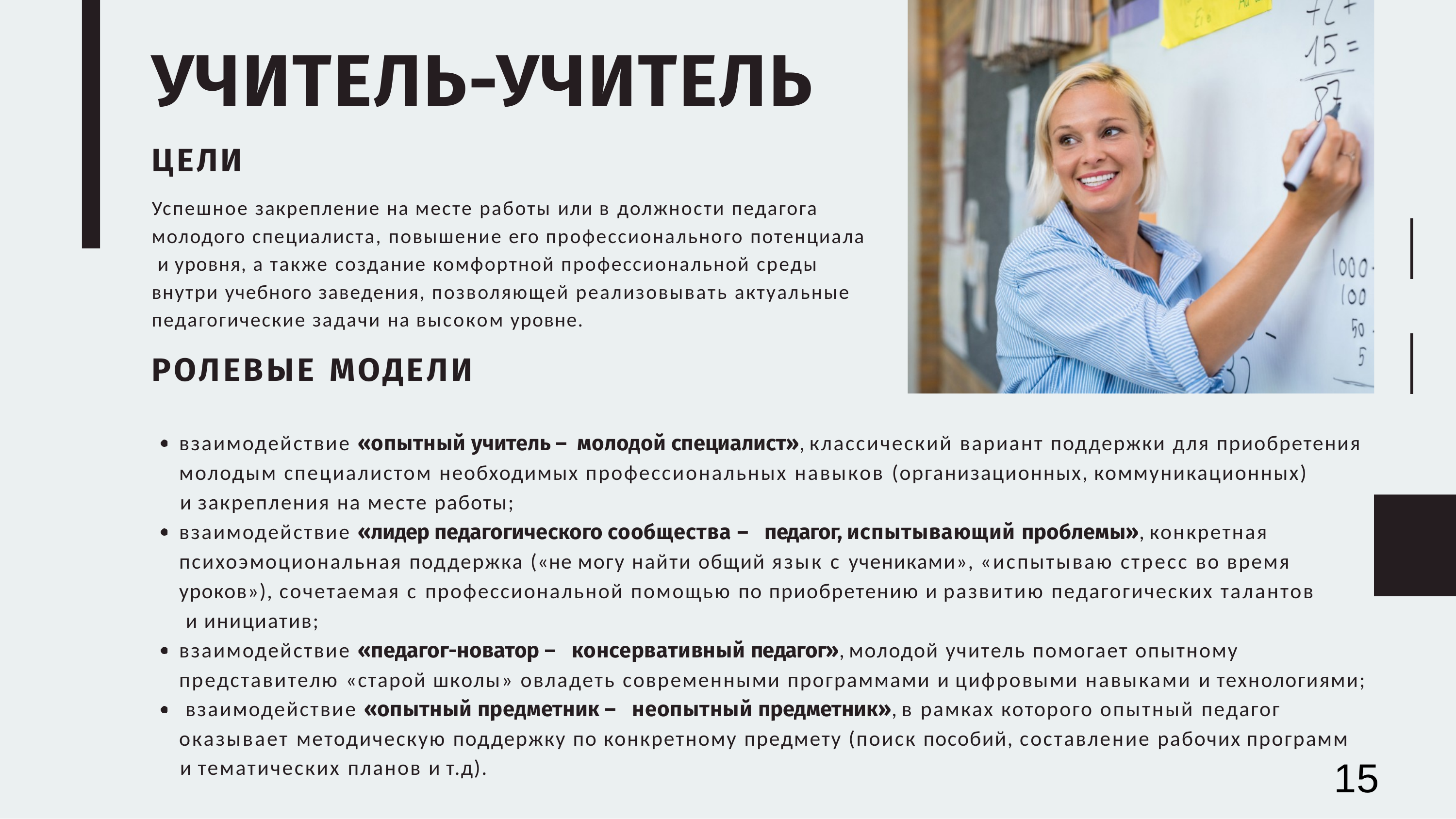

# УЧИТЕЛЬ-УЧИТЕЛЬ
ЦЕЛИ
Успешное закрепление на месте работы или в должности педагога  молодого специалиста, повышение его профессионального потенциала  и уровня, а также создание комфортной профессиональной среды  внутри учебного заведения, позволяющей реализовывать актуальные  педагогические задачи на высоком уровне.
РОЛЕВЫЕ МОДЕЛИ

взаимодействие «опытный учитель – молодой специалист», классический вариант поддержки для приобретения  молодым специалистом необходимых профессиональных навыков (организационных, коммуникационных)
и закрепления на месте работы;
взаимодействие «лидер педагогического сообщества – педагог, испытывающий проблемы», конкретная  психоэмоциональная поддержка («не могу найти общий язык с учениками», «испытываю стресс во время  уроков»), сочетаемая с профессиональной помощью по приобретению и развитию педагогических талантов  и инициатив;
взаимодействие «педагог-новатор – консервативный педагог», молодой учитель помогает опытному  представителю «старой школы» овладеть современными программами и цифровыми навыками и технологиями;  взаимодействие «опытный предметник – неопытный предметник», в рамках которого опытный педагог  оказывает методическую поддержку по конкретному предмету (поиск пособий, составление рабочих программ

15
и тематических планов и т.д).